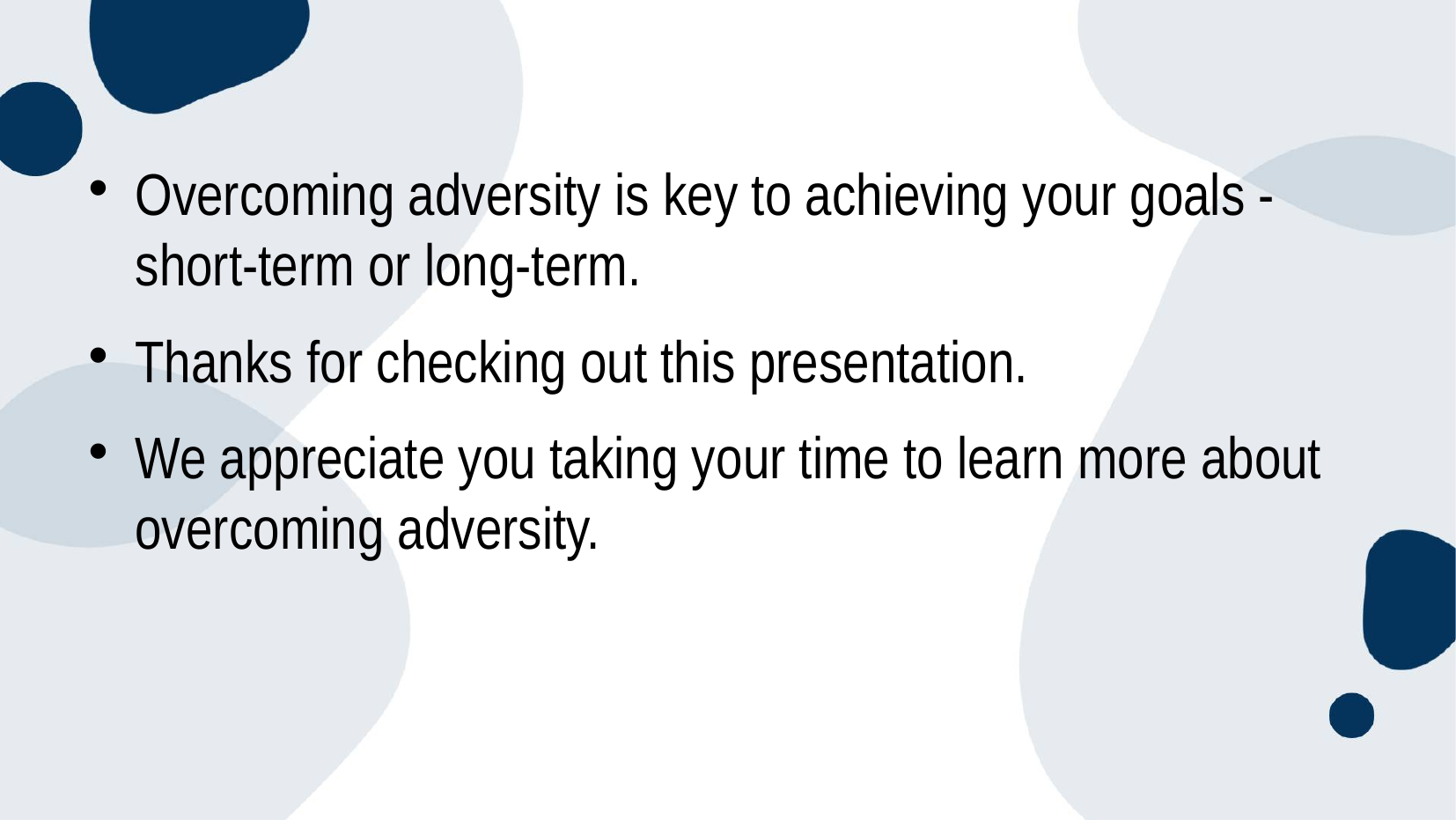

#
Overcoming adversity is key to achieving your goals - short-term or long-term.
Thanks for checking out this presentation.
We appreciate you taking your time to learn more about overcoming adversity.